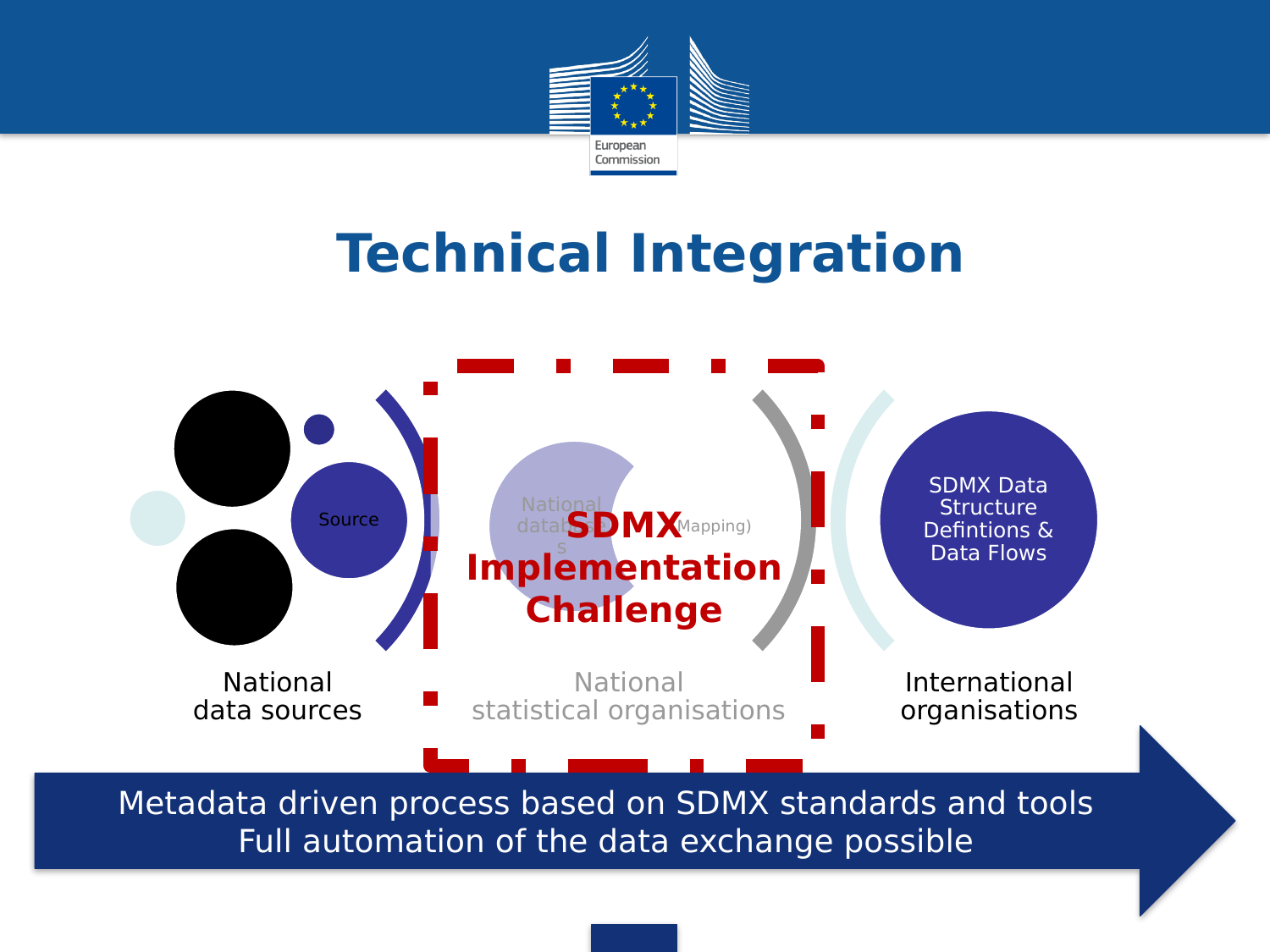

# Technical Integration

Source
SDMX Data Structure Defintions & Data Flows

National databases
(Mapping)
Source

Source

National
data sources
National
statistical organisations
International
organisations

SDMX
Implementation Challenge
Metadata driven process based on SDMX standards and tools
Full automation of the data exchange possible